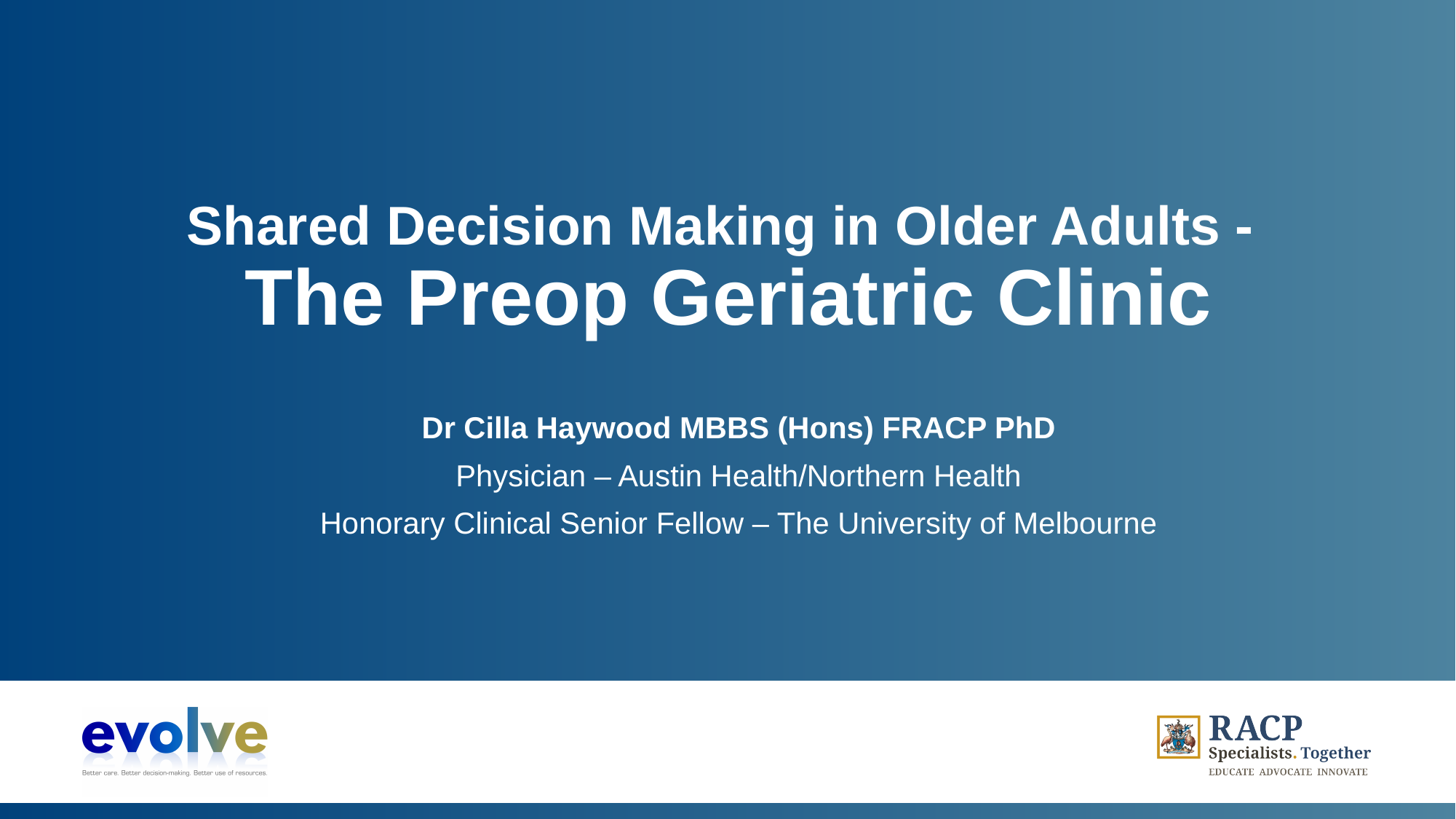

# Shared Decision Making in Older Adults - The Preop Geriatric Clinic
Dr Cilla Haywood MBBS (Hons) FRACP PhD
Physician – Austin Health/Northern Health
Honorary Clinical Senior Fellow – The University of Melbourne